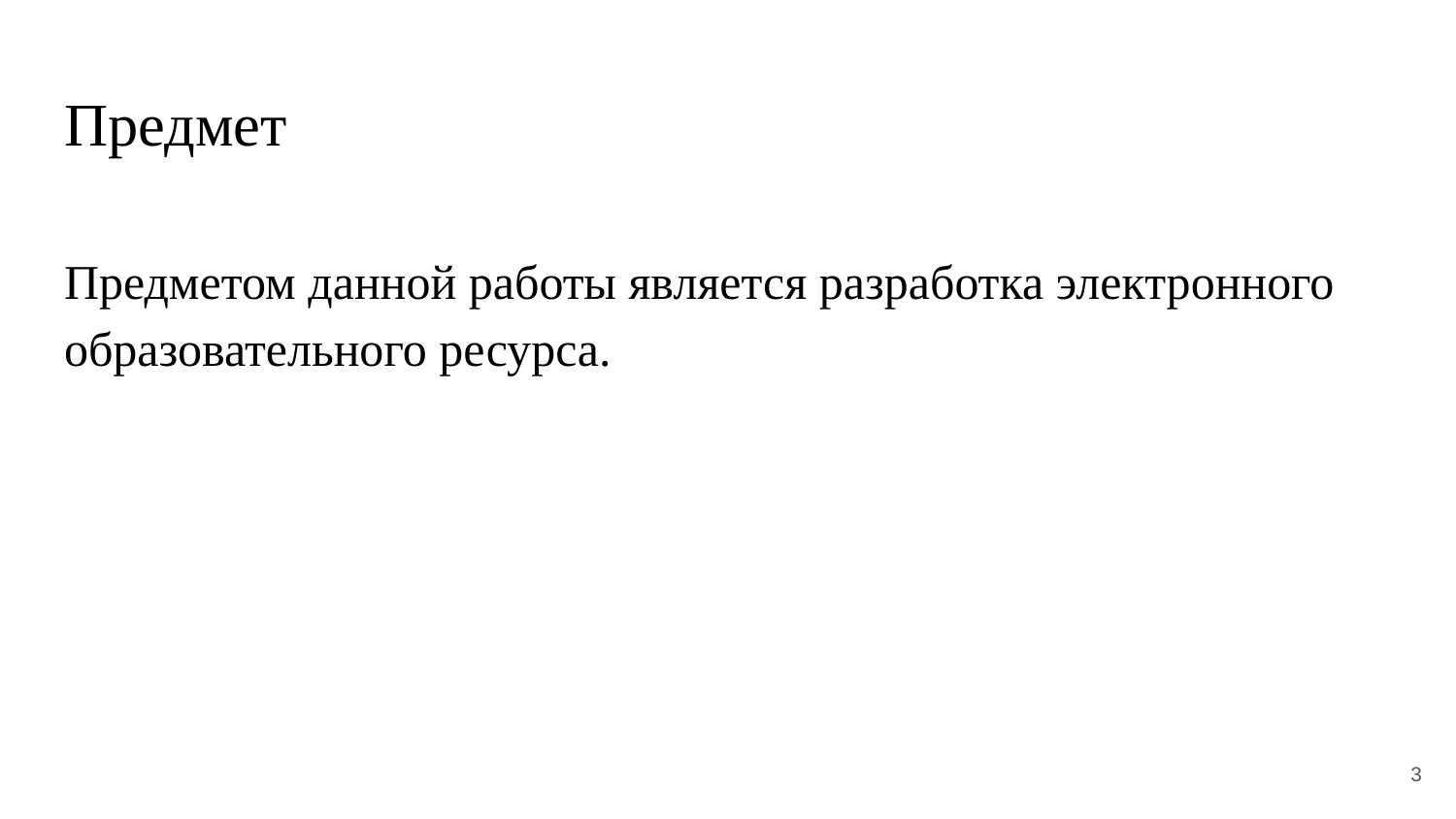

# Предмет
Предметом данной работы является разработка электронного образовательного ресурса.
3